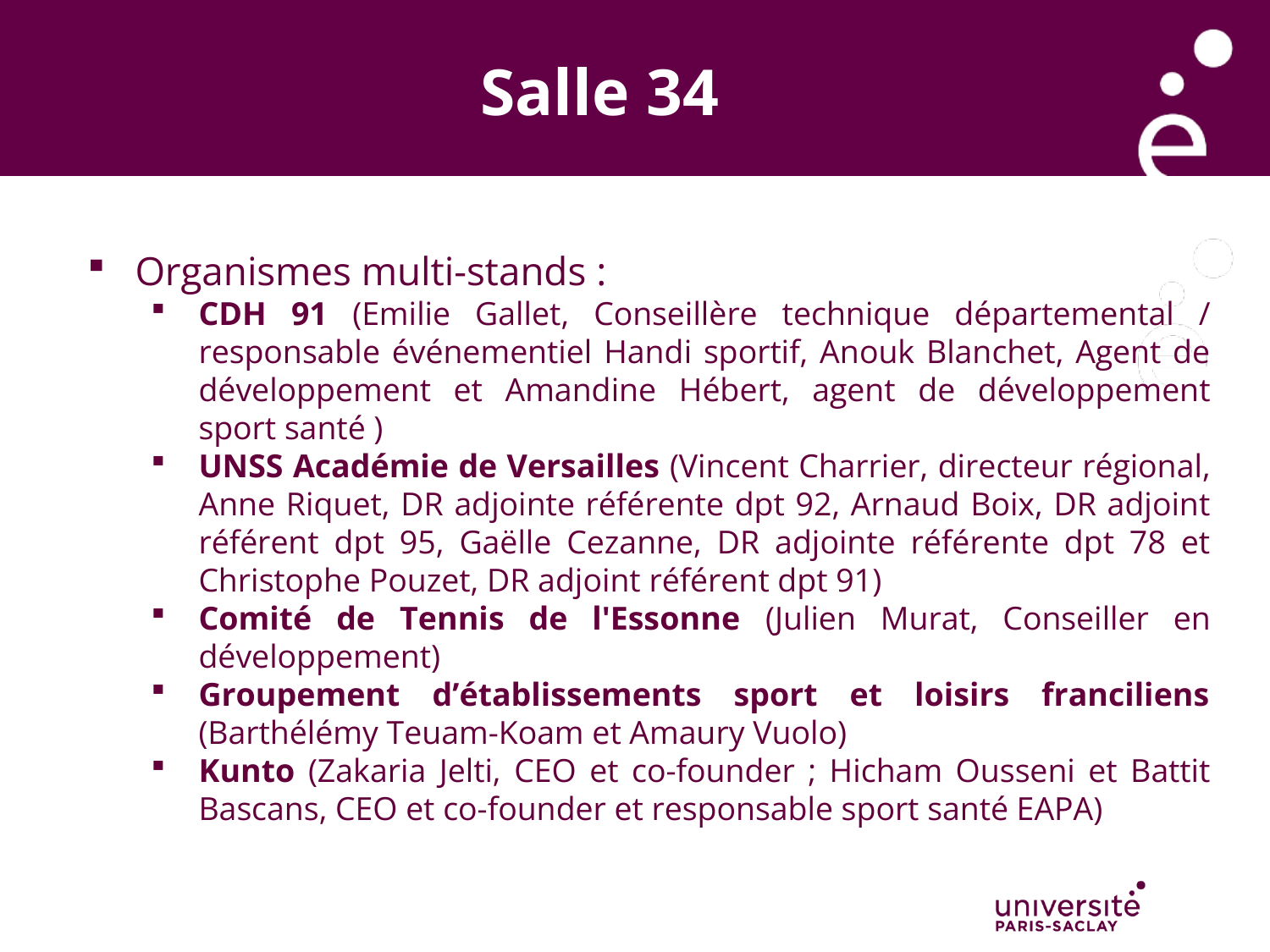

Salle 34
Organismes multi-stands :
CDH 91 (Emilie Gallet, Conseillère technique départemental / responsable événementiel Handi sportif, Anouk Blanchet, Agent de développement et Amandine Hébert, agent de développement sport santé )
UNSS Académie de Versailles (Vincent Charrier, directeur régional, Anne Riquet, DR adjointe référente dpt 92, Arnaud Boix, DR adjoint référent dpt 95, Gaëlle Cezanne, DR adjointe référente dpt 78 et Christophe Pouzet, DR adjoint référent dpt 91)
Comité de Tennis de l'Essonne (Julien Murat, Conseiller en développement)
Groupement d’établissements sport et loisirs franciliens (Barthélémy Teuam-Koam et Amaury Vuolo)
Kunto (Zakaria Jelti, CEO et co-founder ; Hicham Ousseni et Battit Bascans, CEO et co-founder et responsable sport santé EAPA)